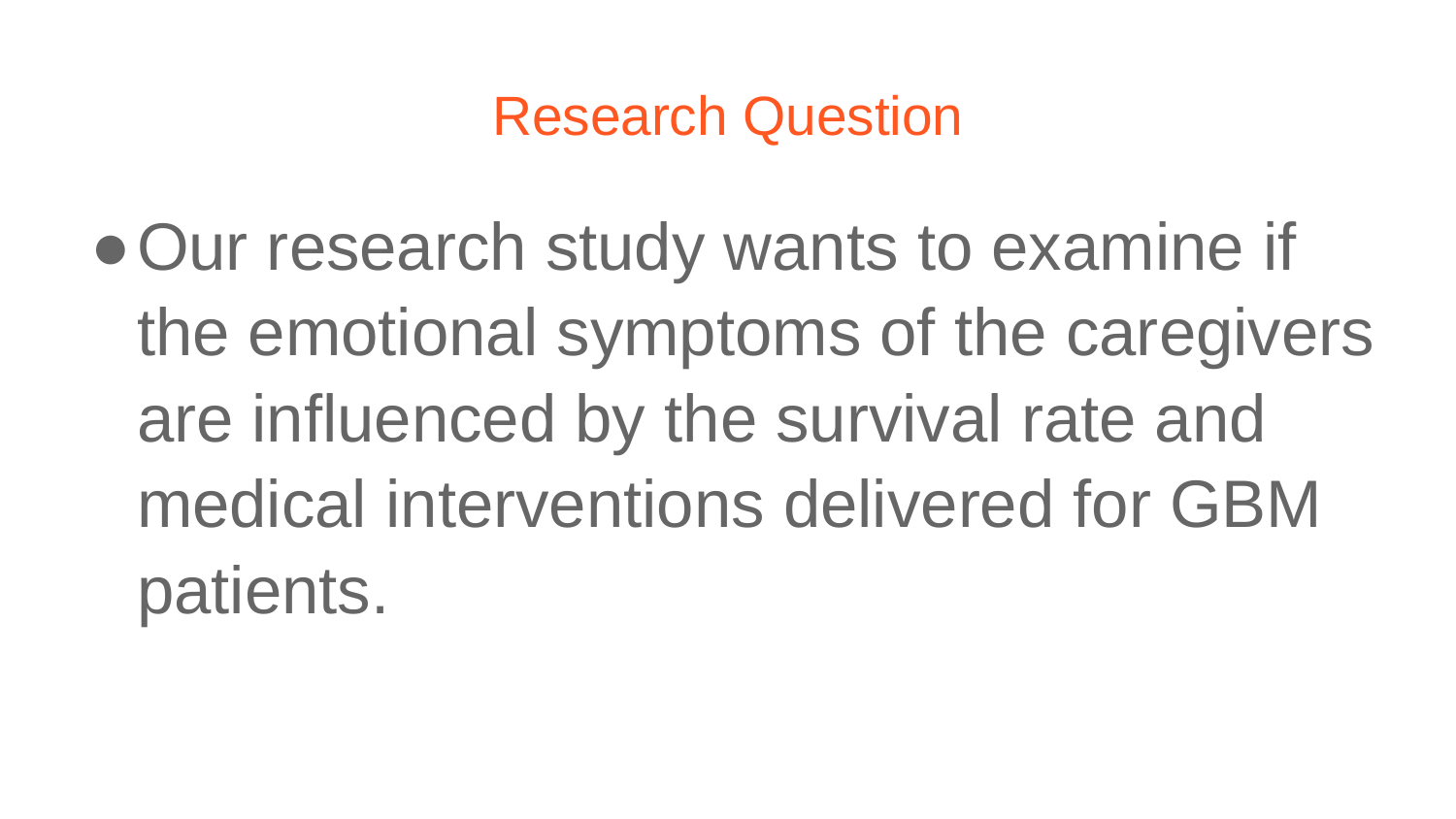

# Research Question
Our research study wants to examine if the emotional symptoms of the caregivers are influenced by the survival rate and medical interventions delivered for GBM patients.